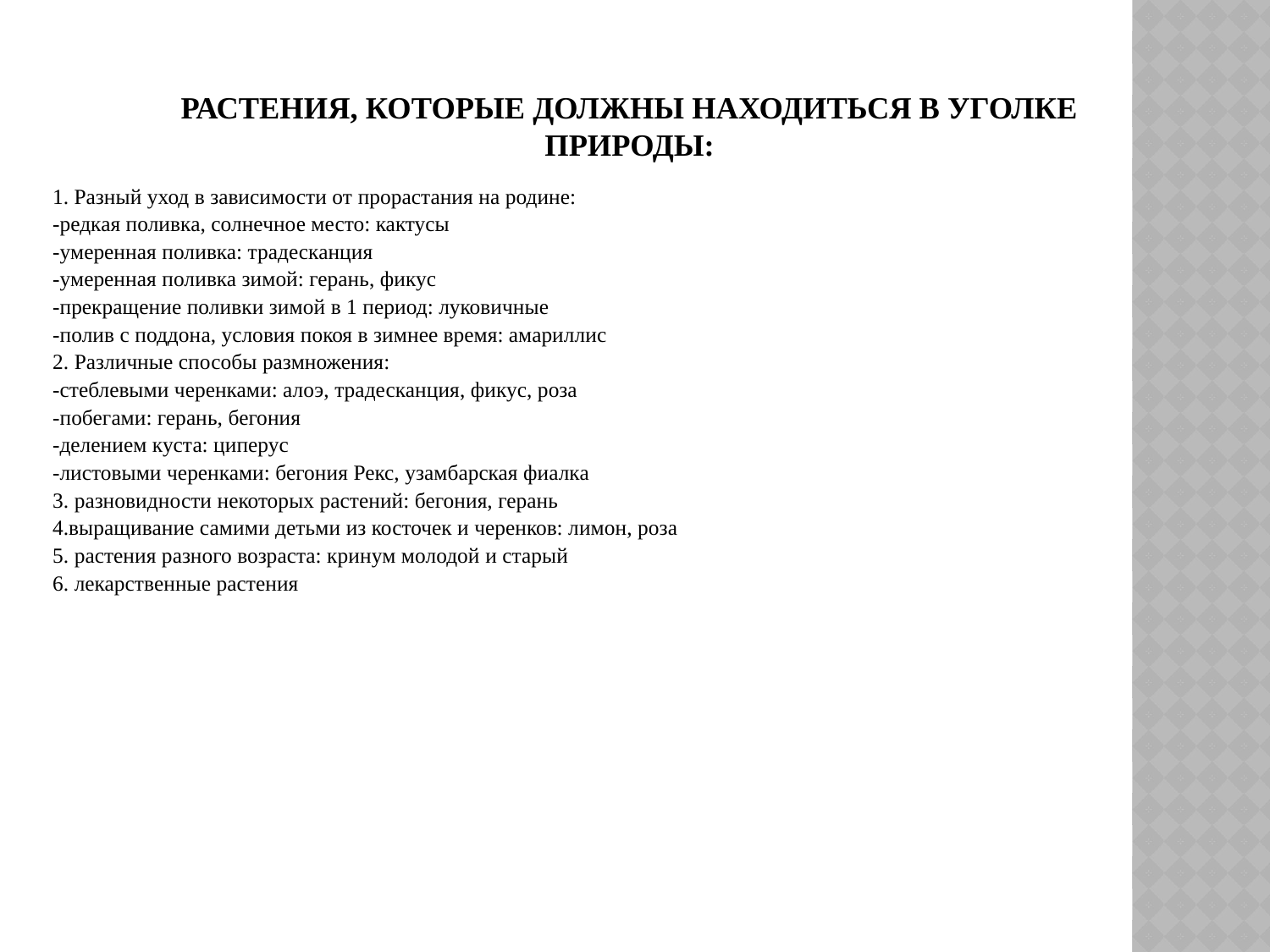

# Растения, которые должны находиться в уголке природы:
1.	Разный уход в зависимости от прорастания на родине:
-редкая поливка, солнечное место: кактусы
-умеренная поливка: традесканция
-умеренная поливка зимой: герань, фикус
-прекращение поливки зимой в 1 период: луковичные
-полив с поддона, условия покоя в зимнее время: амариллис
2. Различные способы размножения:
-стеблевыми черенками: алоэ, традесканция, фикус, роза
-побегами: герань, бегония
-делением куста: циперус
-листовыми черенками: бегония Рекс, узамбарская фиалка
3. разновидности некоторых растений: бегония, герань
4.выращивание самими детьми из косточек и черенков: лимон, роза
5. растения разного возраста: кринум молодой и старый
6. лекарственные растения